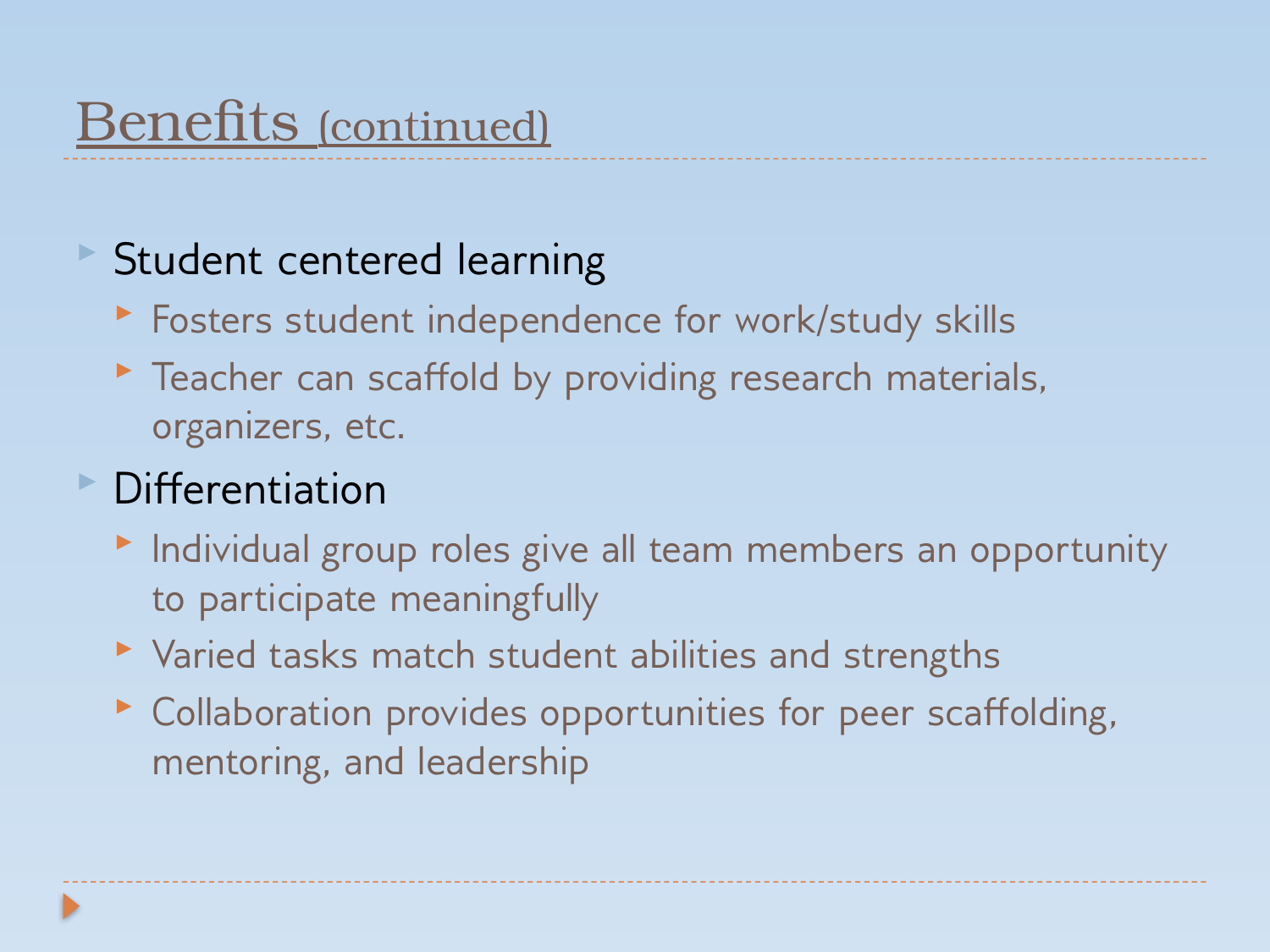

# Benefits (continued)
Student centered learning
Fosters student independence for work/study skills
Teacher can scaffold by providing research materials, organizers, etc.
Differentiation
Individual group roles give all team members an opportunity to participate meaningfully
Varied tasks match student abilities and strengths
Collaboration provides opportunities for peer scaffolding, mentoring, and leadership